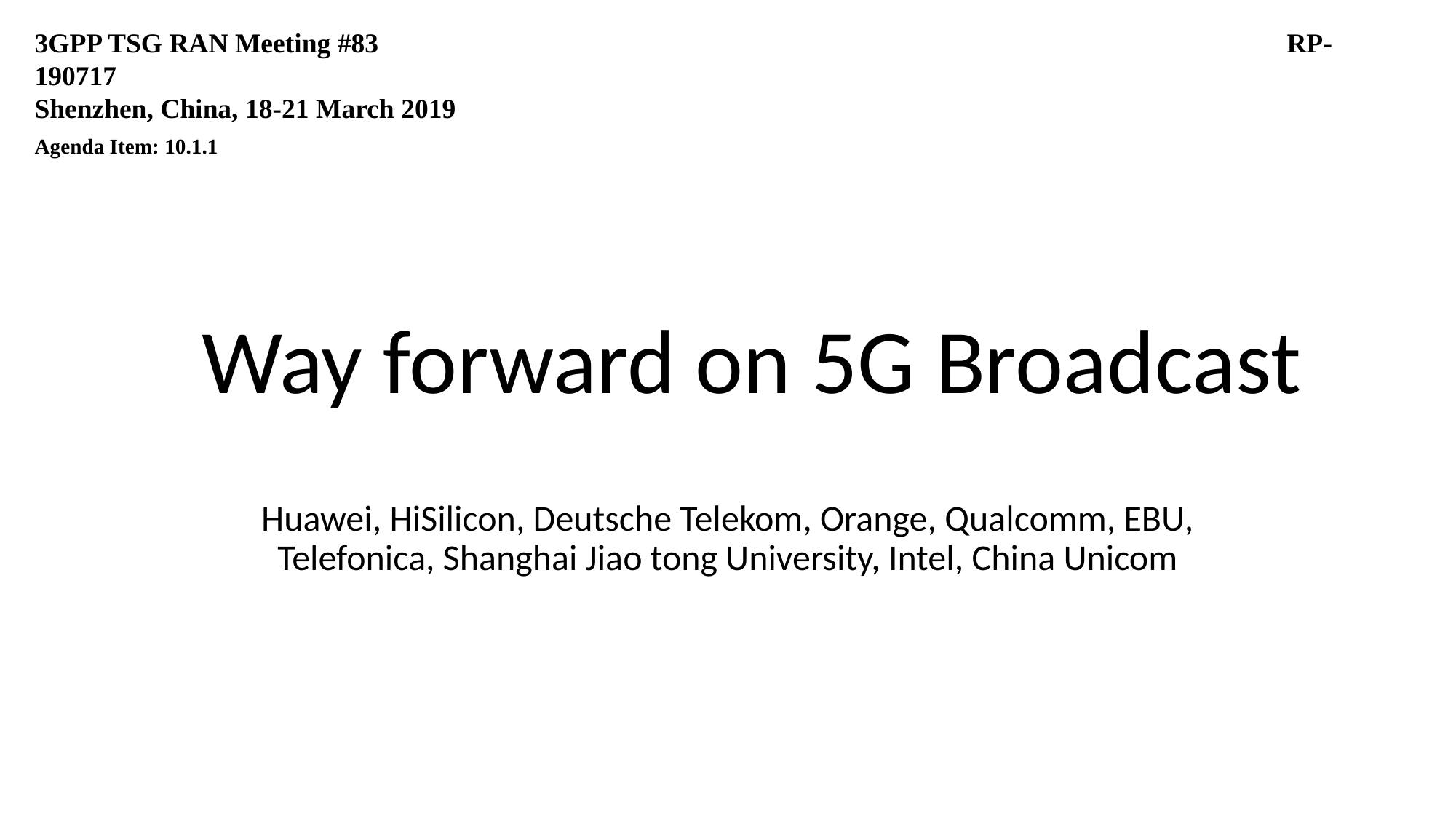

3GPP TSG RAN Meeting #83	                                                                                                                      RP-190717
Shenzhen, China, 18-21 March 2019
Agenda Item: 10.1.1
# Way forward on 5G Broadcast
Huawei, HiSilicon, Deutsche Telekom, Orange, Qualcomm, EBU, Telefonica, Shanghai Jiao tong University, Intel, China Unicom